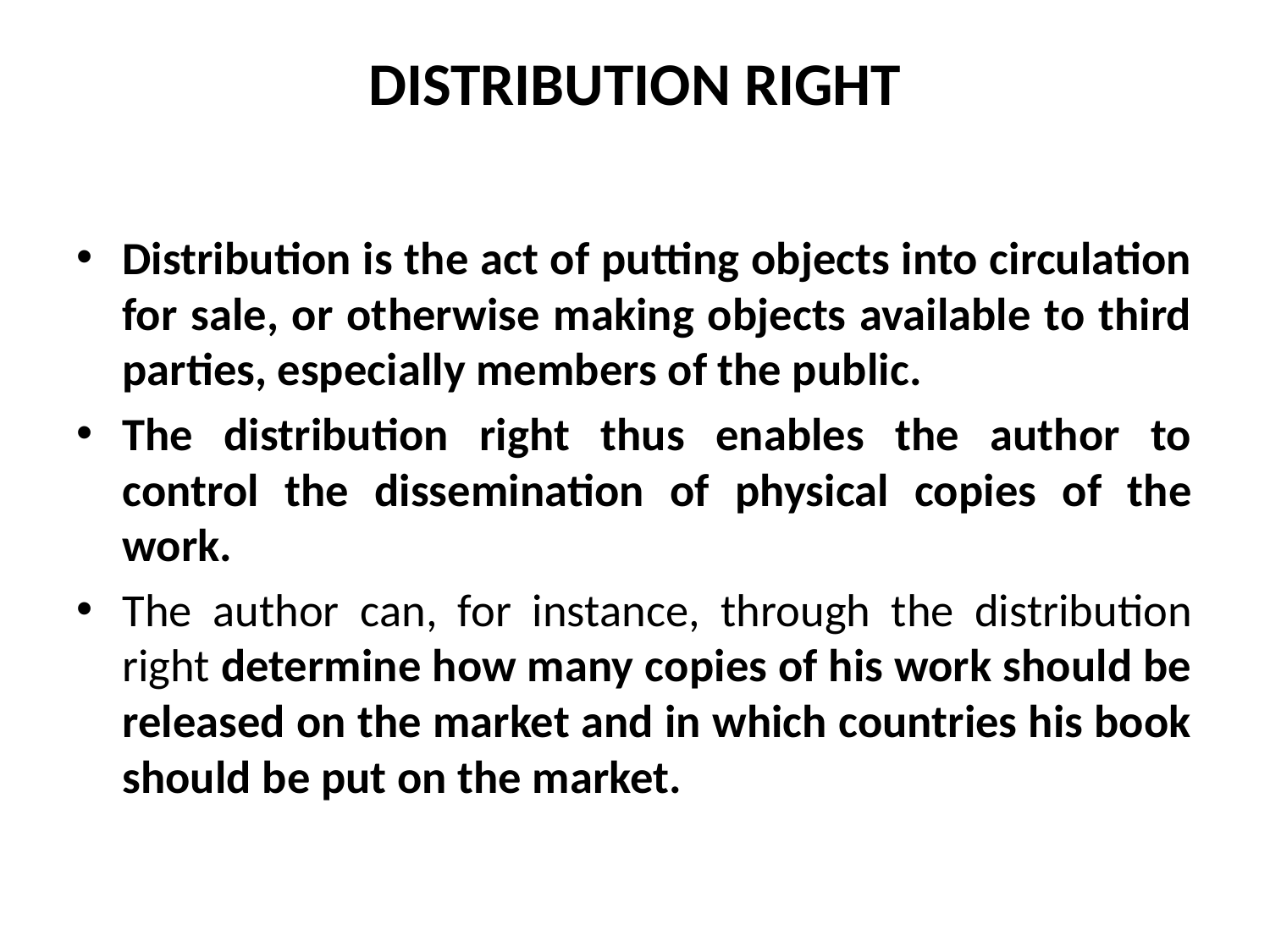

# DISTRIBUTION RIGHT
Distribution is the act of putting objects into circulation for sale, or otherwise making objects available to third parties, especially members of the public.
The distribution right thus enables the author to control the dissemination of physical copies of the work.
The author can, for instance, through the distribution right determine how many copies of his work should be released on the market and in which countries his book should be put on the market.